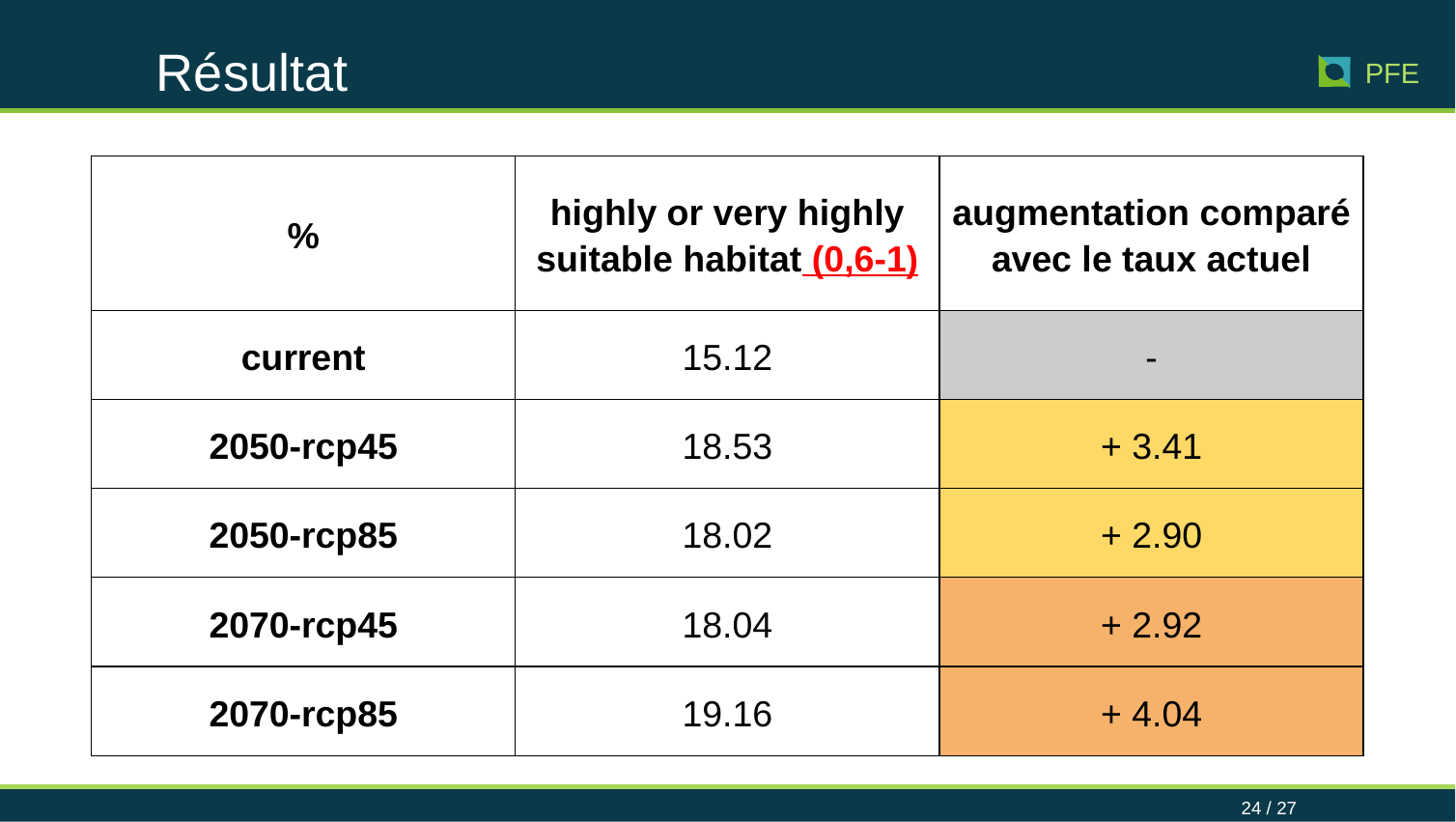

24 / 27

Résultat
PFE
| % | highly or very highly suitable habitat (0,6-1) | augmentation comparé avec le taux actuel |
| --- | --- | --- |
| current | 15.12 | - |
| 2050-rcp45 | 18.53 | + 3.41 |
| 2050-rcp85 | 18.02 | + 2.90 |
| 2070-rcp45 | 18.04 | + 2.92 |
| 2070-rcp85 | 19.16 | + 4.04 |